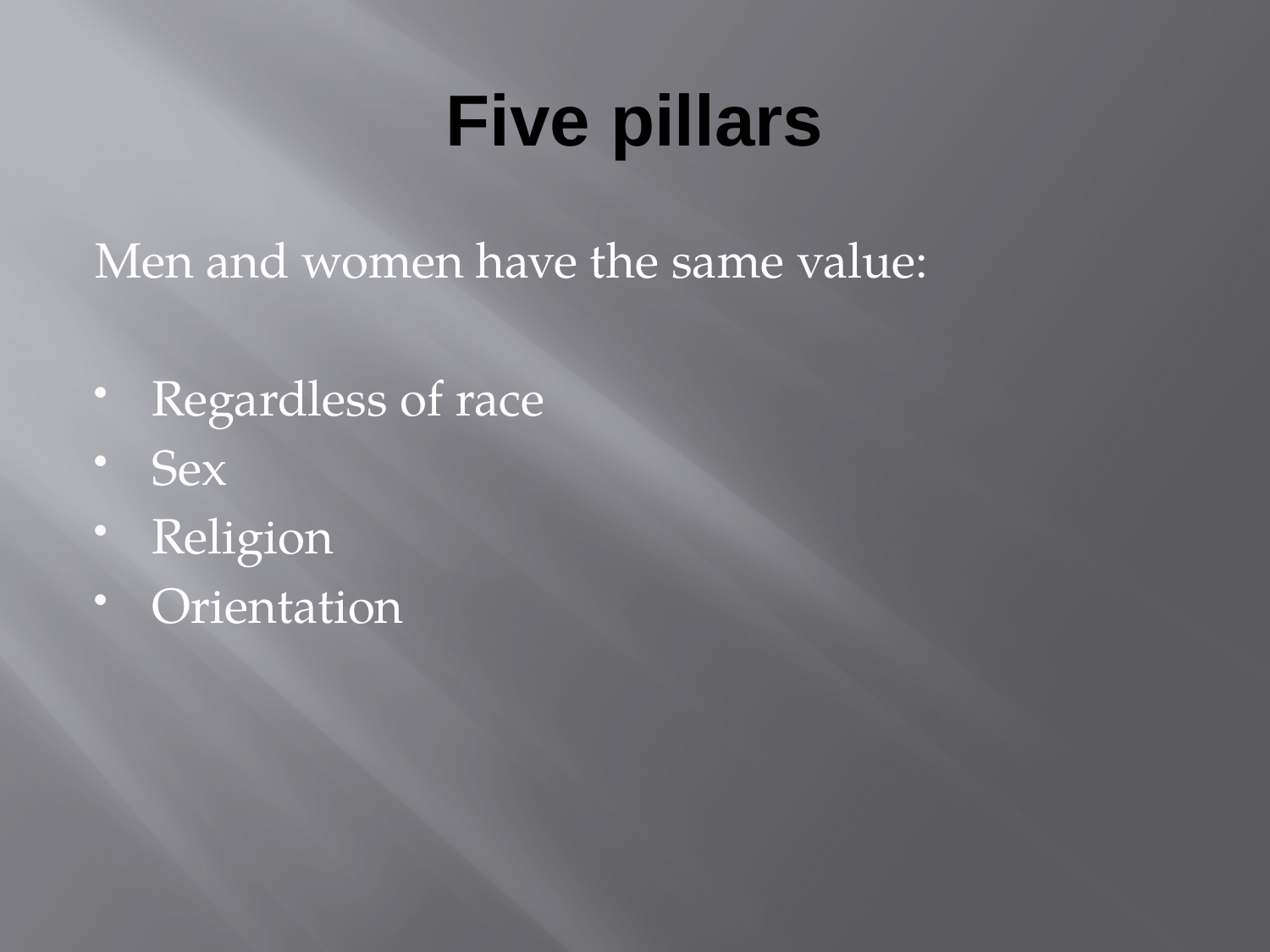

# Five pillars
Men and women have the same value:

Regardless of race
Sex
Religion
Orientation